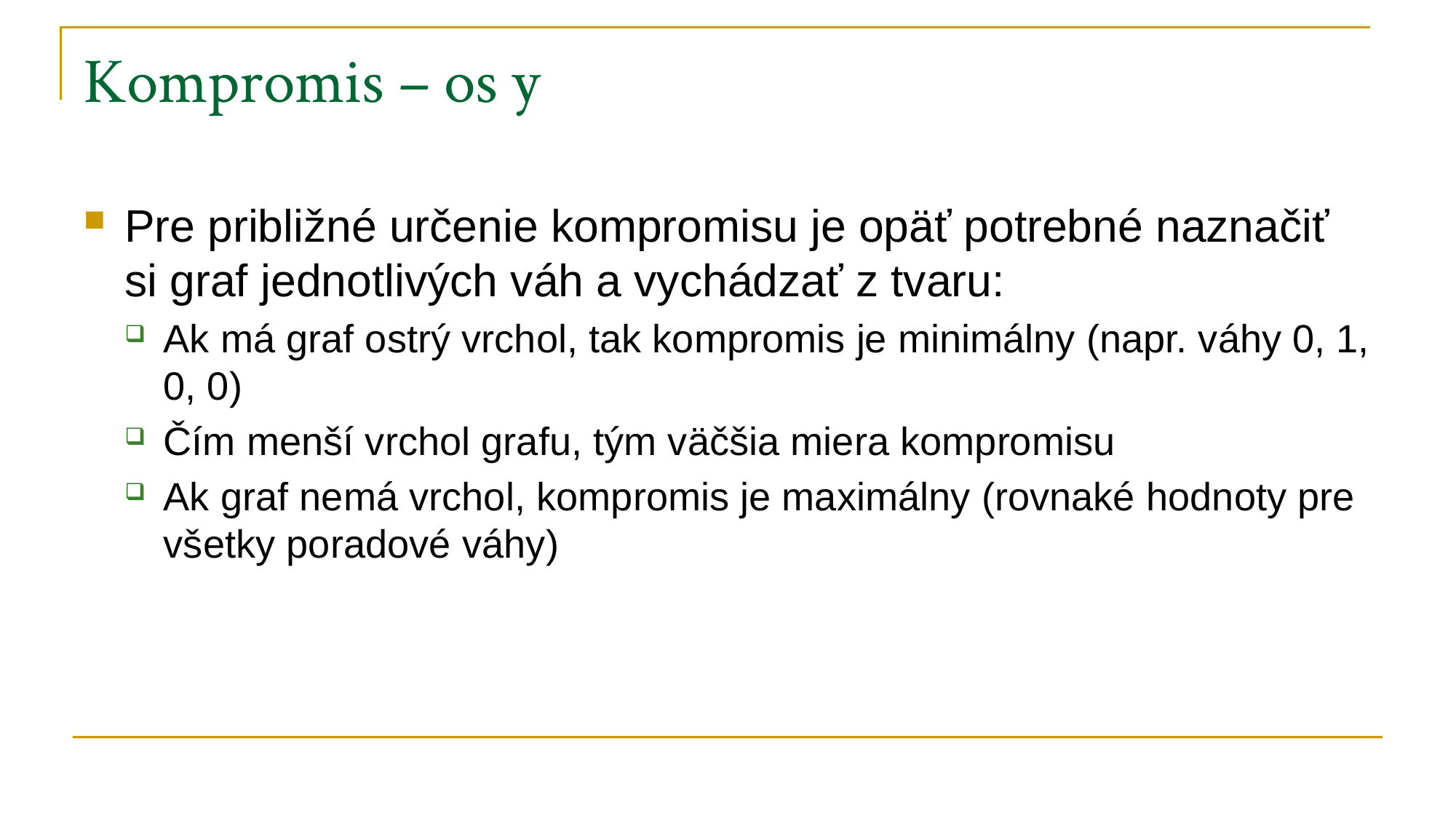

# Kompromis – os y
Pre približné určenie kompromisu je opäť potrebné naznačiť si graf jednotlivých váh a vychádzať z tvaru:
Ak má graf ostrý vrchol, tak kompromis je minimálny (napr. váhy 0, 1, 0, 0)
Čím menší vrchol grafu, tým väčšia miera kompromisu
Ak graf nemá vrchol, kompromis je maximálny (rovnaké hodnoty pre všetky poradové váhy)